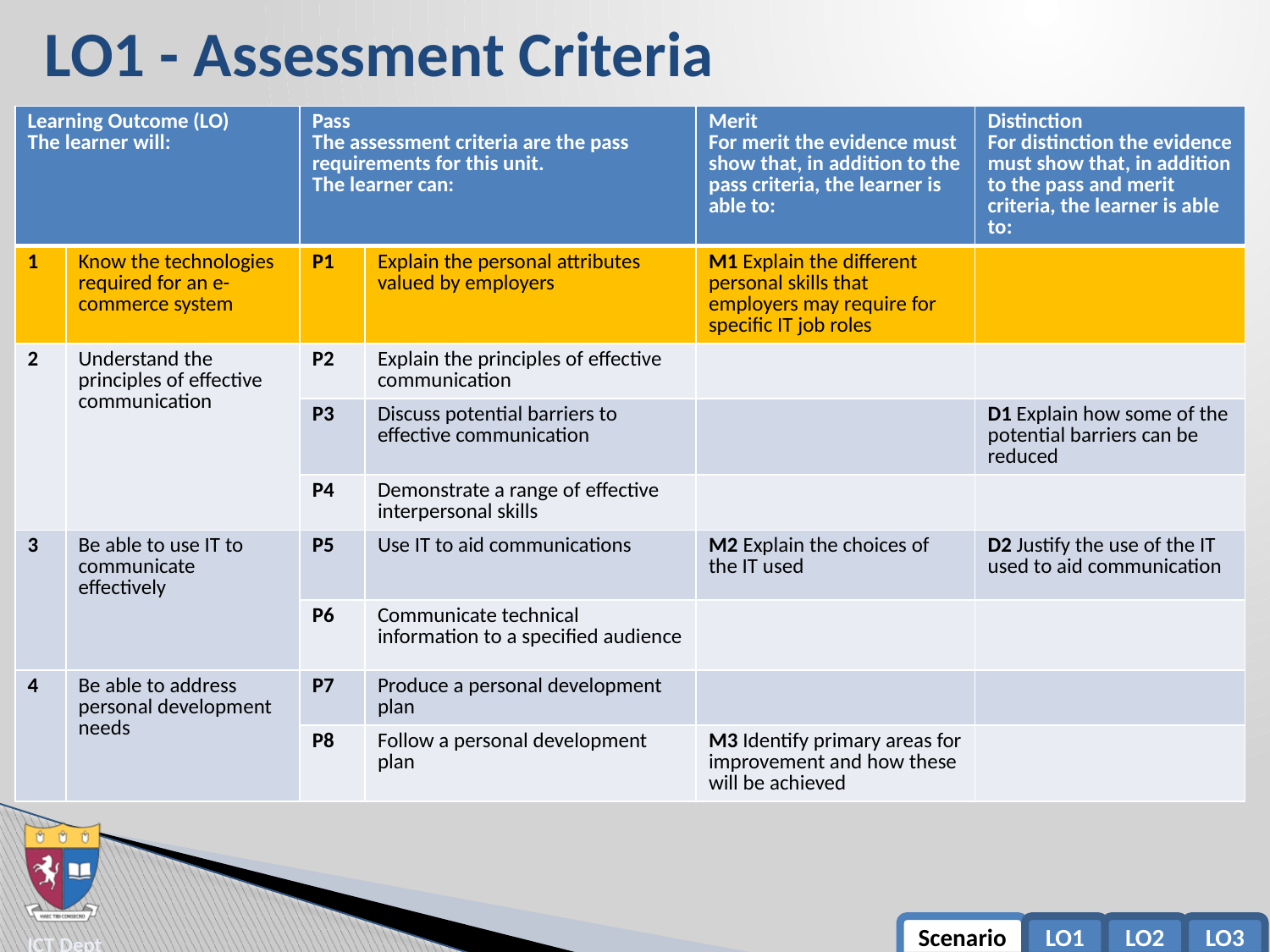

# LO1 - Assessment Criteria
| Learning Outcome (LO) The learner will: |  | Pass The assessment criteria are the pass requirements for this unit. The learner can: |  | Merit For merit the evidence must show that, in addition to the pass criteria, the learner is able to: | Distinction For distinction the evidence must show that, in addition to the pass and merit criteria, the learner is able to: |
| --- | --- | --- | --- | --- | --- |
| 1 | Know the technologies required for an e-commerce system | P1 | Explain the personal attributes valued by employers | M1 Explain the different personal skills that employers may require for specific IT job roles |  |
| 2 | Understand the principles of effective communication | P2 | Explain the principles of effective communication |  |  |
|  |  | P3 | Discuss potential barriers to effective communication |  | D1 Explain how some of the potential barriers can be reduced |
|  |  | P4 | Demonstrate a range of effective interpersonal skills |  |  |
| 3 | Be able to use IT to communicate effectively | P5 | Use IT to aid communications | M2 Explain the choices of the IT used | D2 Justify the use of the IT used to aid communication |
|  |  | P6 | Communicate technical information to a specified audience |  |  |
| 4 | Be able to address personal development needs | P7 | Produce a personal development plan |  |  |
|  |  | P8 | Follow a personal development plan | M3 Identify primary areas for improvement and how these will be achieved |  |